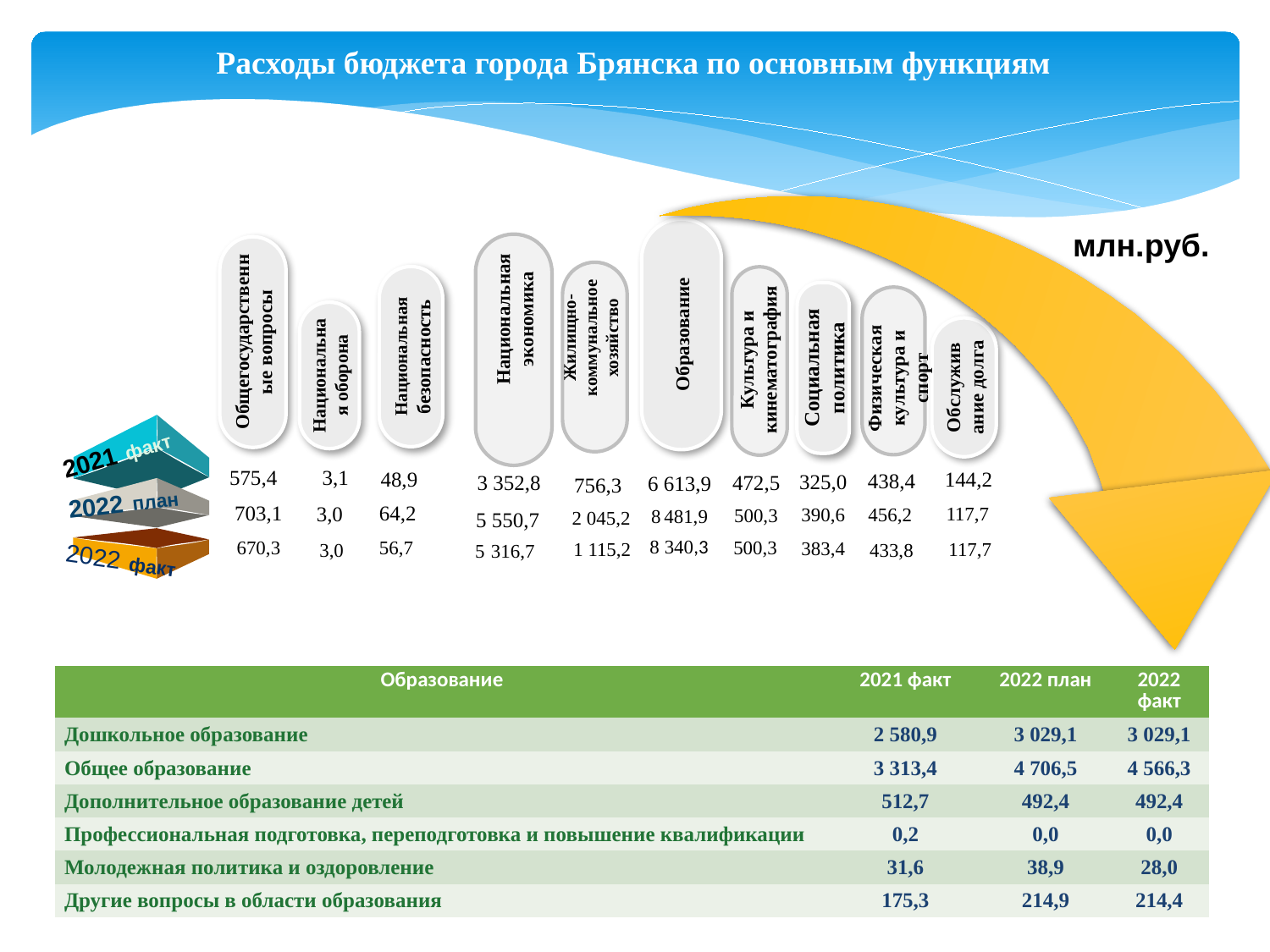

Расходы бюджета города Брянска по основным функциям

Образование

Национальная экономика
Жилищно-коммунальное хозяйство

Культура и кинематография
Социальная политика

Физическая культура и спорт
Обслуживание долга

438,4
472,5
3 352,8
756,3
млн.руб.
Общегосударственные вопросы
Национальная безопасность

Национальная оборона

2021 факт

2022 план

2022 факт

144,2
575,4
3,1
48,9
325,0
6 613,9

703,1
64,2
3,0
117,7
456,2
390,6
500,3
8 481,9
2 045,2
5 550,7
8 340,3
  670,3
500,3
56,7
383,4
1 115,2
117,7
3,0
433,8
5  316,7

| Образование | 2021 факт | 2022 план | 2022 факт |
| --- | --- | --- | --- |
| Дошкольное образование | 2 580,9 | 3 029,1 | 3 029,1 |
| Общее образование | 3 313,4 | 4 706,5 | 4 566,3 |
| Дополнительное образование детей | 512,7 | 492,4 | 492,4 |
| Профессиональная подготовка, переподготовка и повышение квалификации | 0,2 | 0,0 | 0,0 |
| Молодежная политика и оздоровление | 31,6 | 38,9 | 28,0 |
| Другие вопросы в области образования | 175,3 | 214,9 | 214,4 |